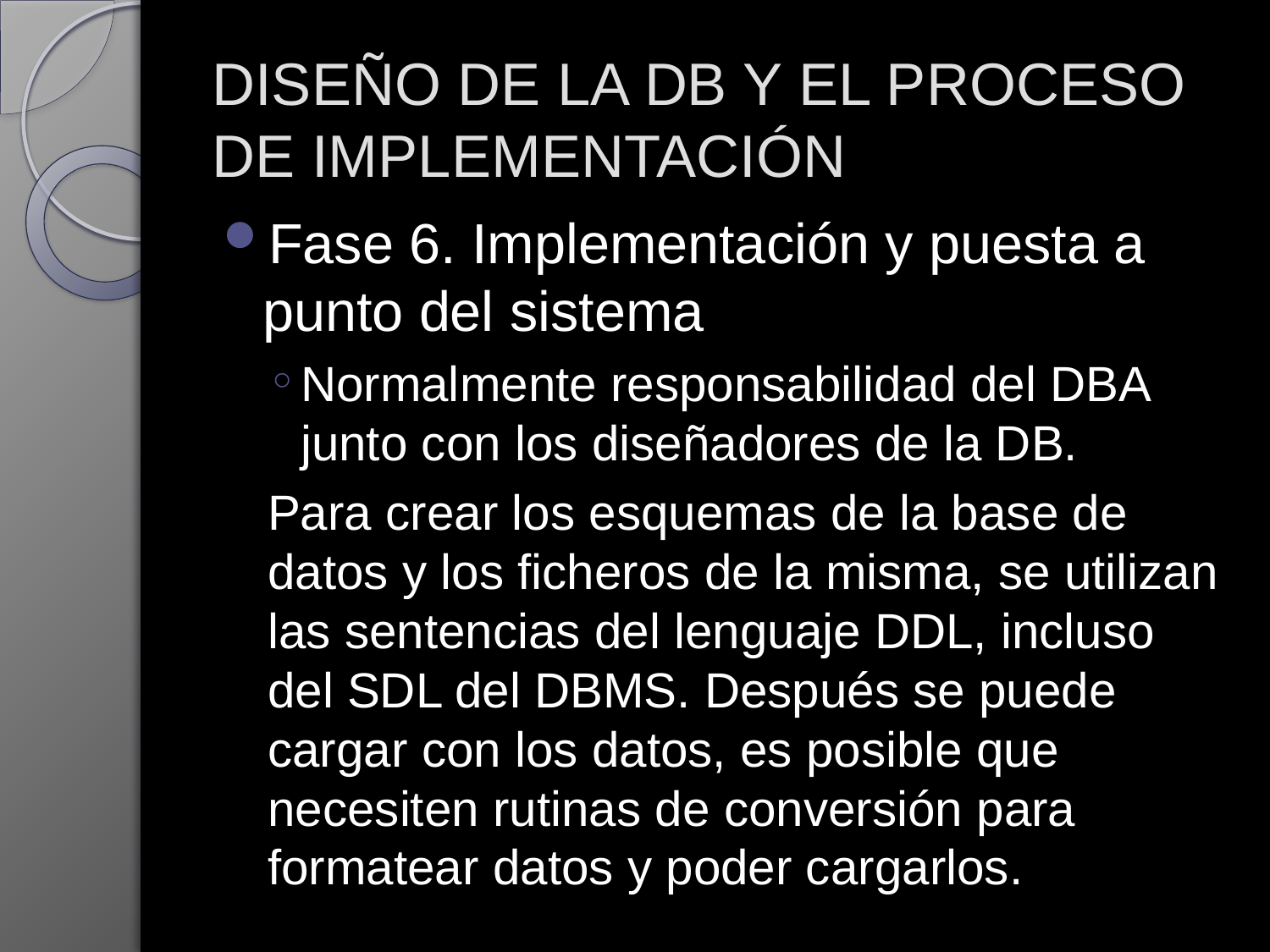

# DISEÑO DE LA DB Y EL PROCESO DE IMPLEMENTACIÓN
Fase 6. Implementación y puesta a punto del sistema
Normalmente responsabilidad del DBA junto con los diseñadores de la DB.
Para crear los esquemas de la base de datos y los ficheros de la misma, se utilizan las sentencias del lenguaje DDL, incluso del SDL del DBMS. Después se puede cargar con los datos, es posible que necesiten rutinas de conversión para formatear datos y poder cargarlos.